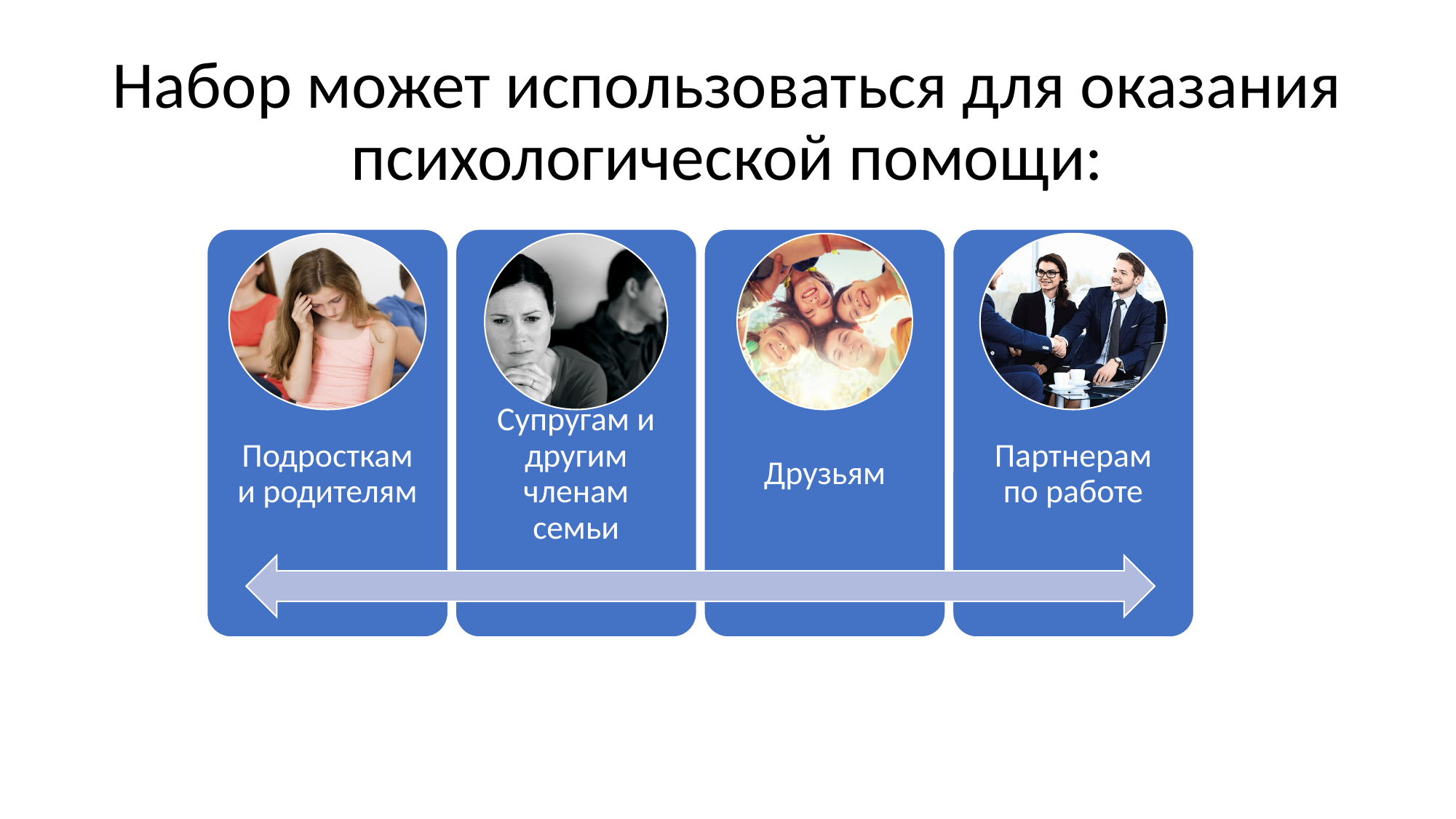

# Набор может использоваться для оказания психологической помощи:
Подросткам и родителям
Супругам и другим членам семьи
Друзьям
Партнерам по работе